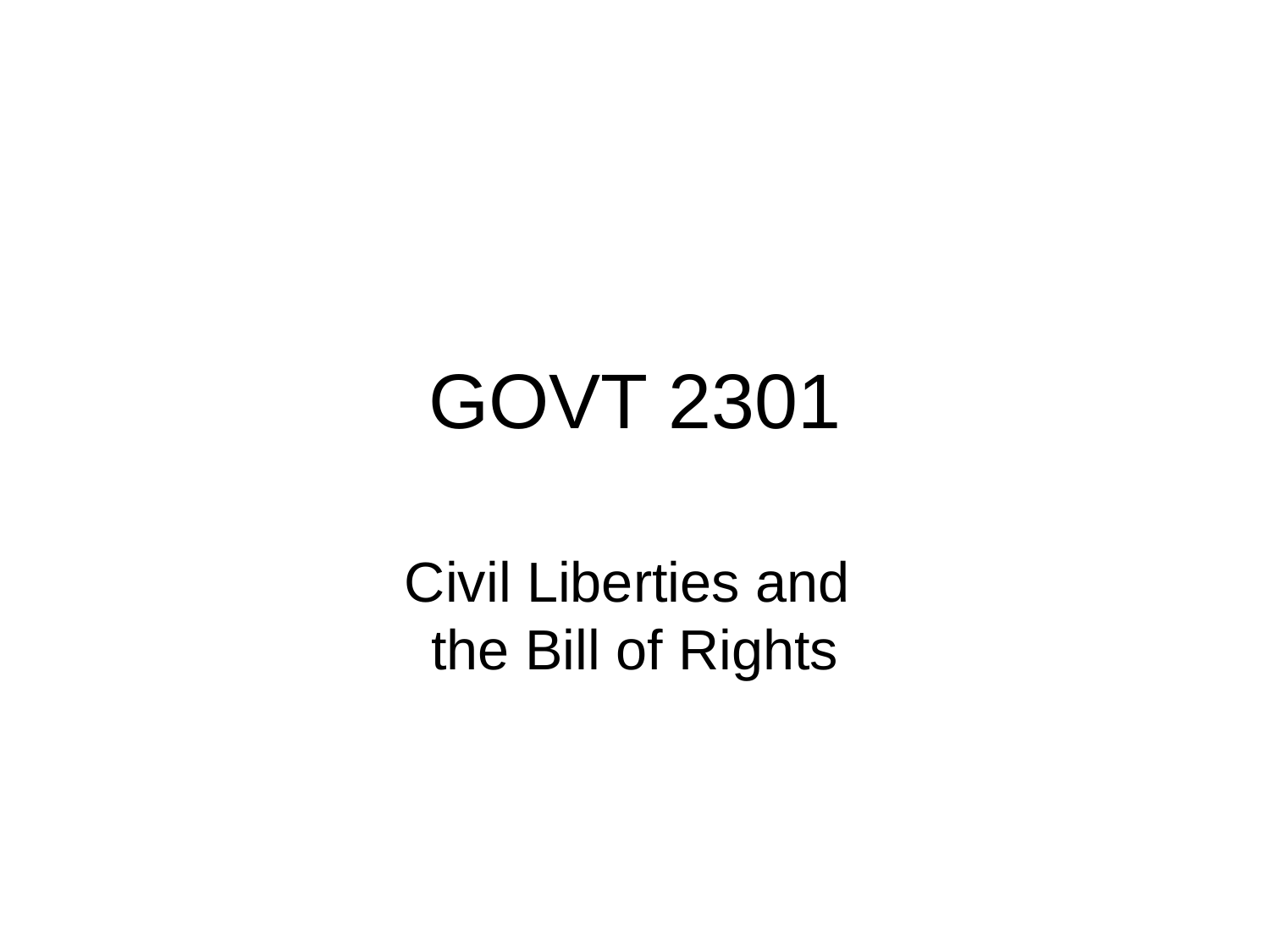

# GOVT 2301
Civil Liberties and
the Bill of Rights